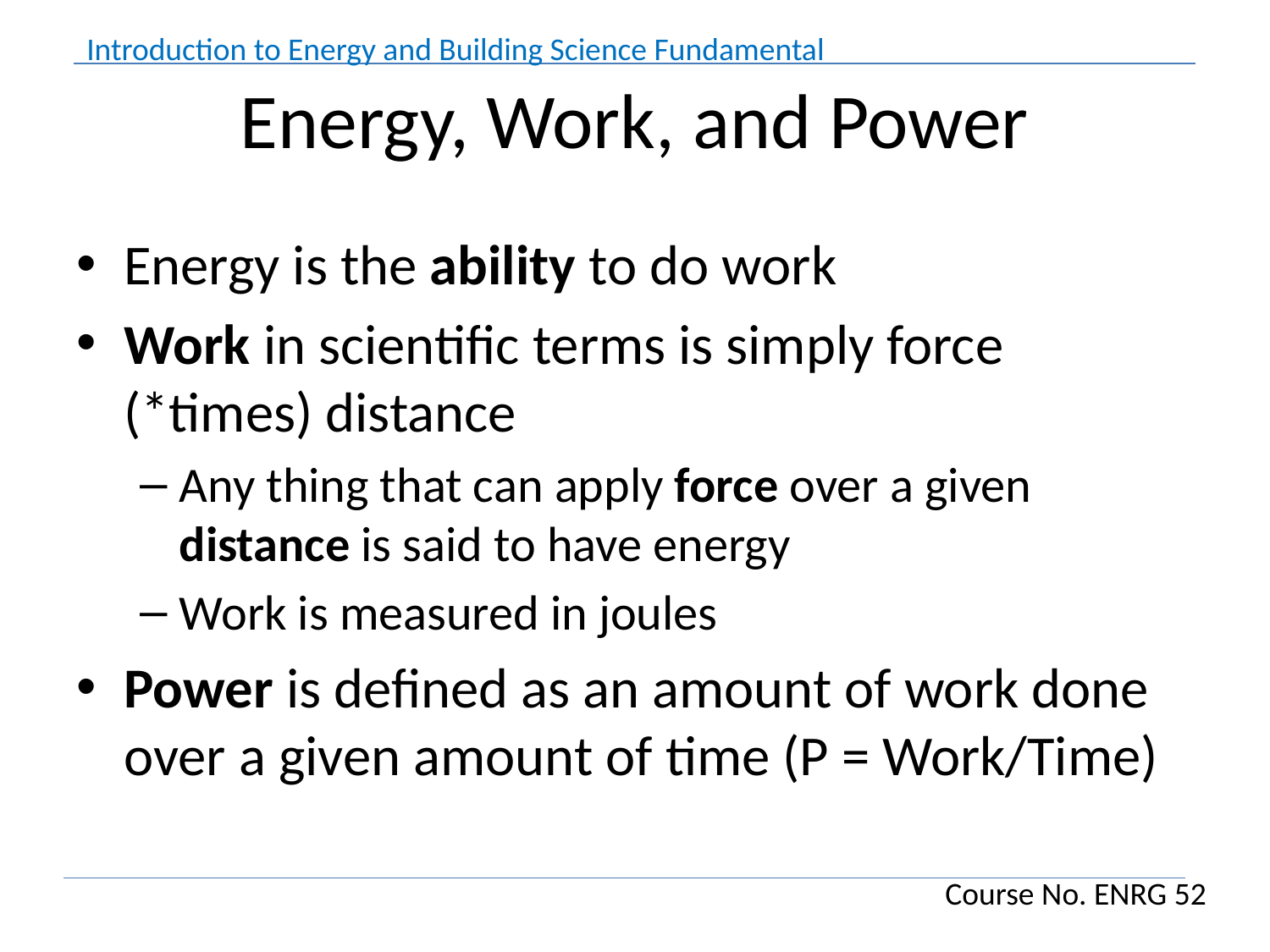

# Energy, Work, and Power
Energy is the ability to do work
Work in scientific terms is simply force (*times) distance
Any thing that can apply force over a given distance is said to have energy
Work is measured in joules
Power is defined as an amount of work done over a given amount of time (P = Work/Time)